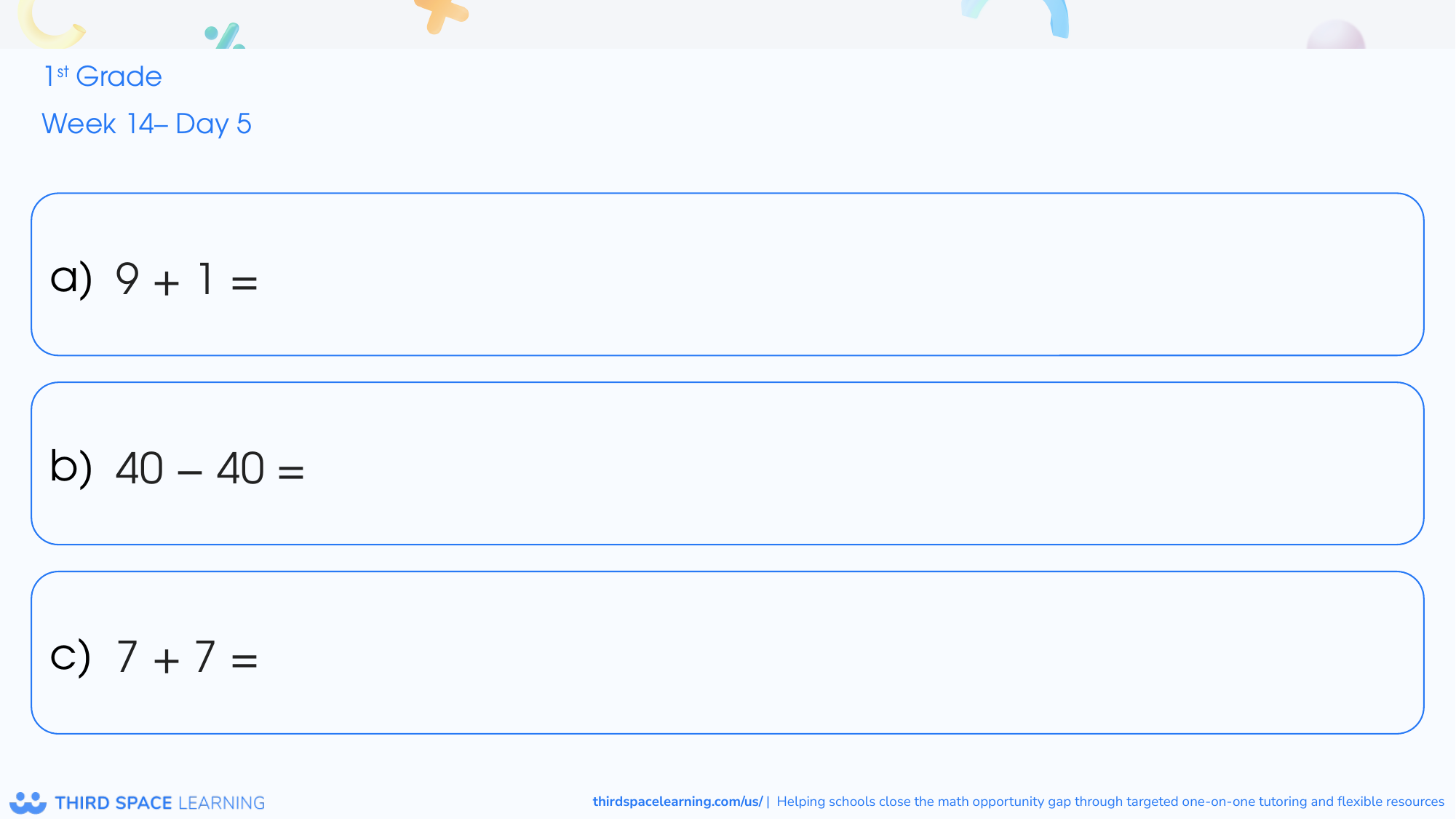

1st Grade
Week 14– Day 5
9 + 1 =
40 − 40 =
7 + 7 =